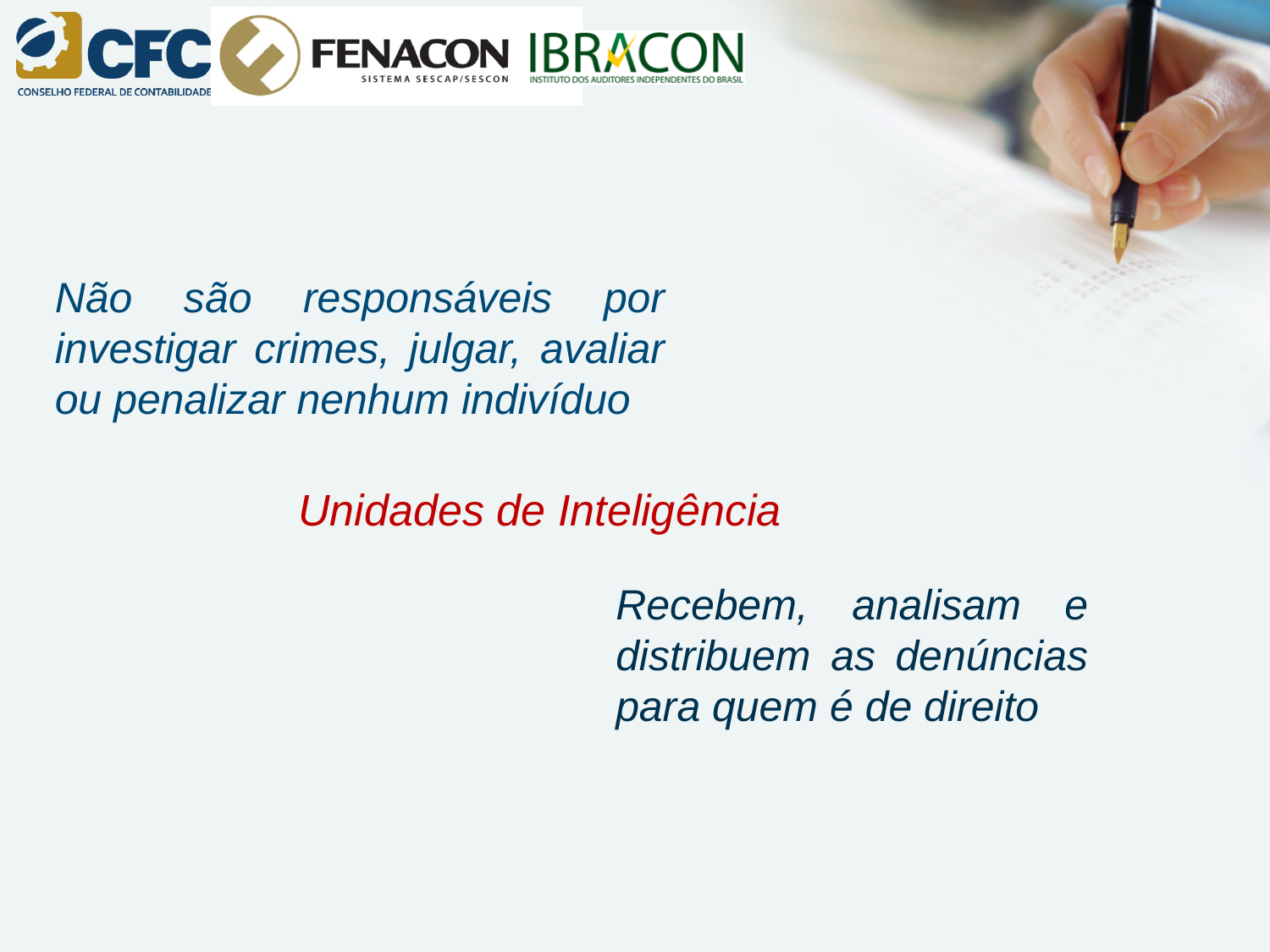

Não são responsáveis por investigar crimes, julgar, avaliar ou penalizar nenhum indivíduo
Unidades de Inteligência
Recebem, analisam e distribuem as denúncias para quem é de direito